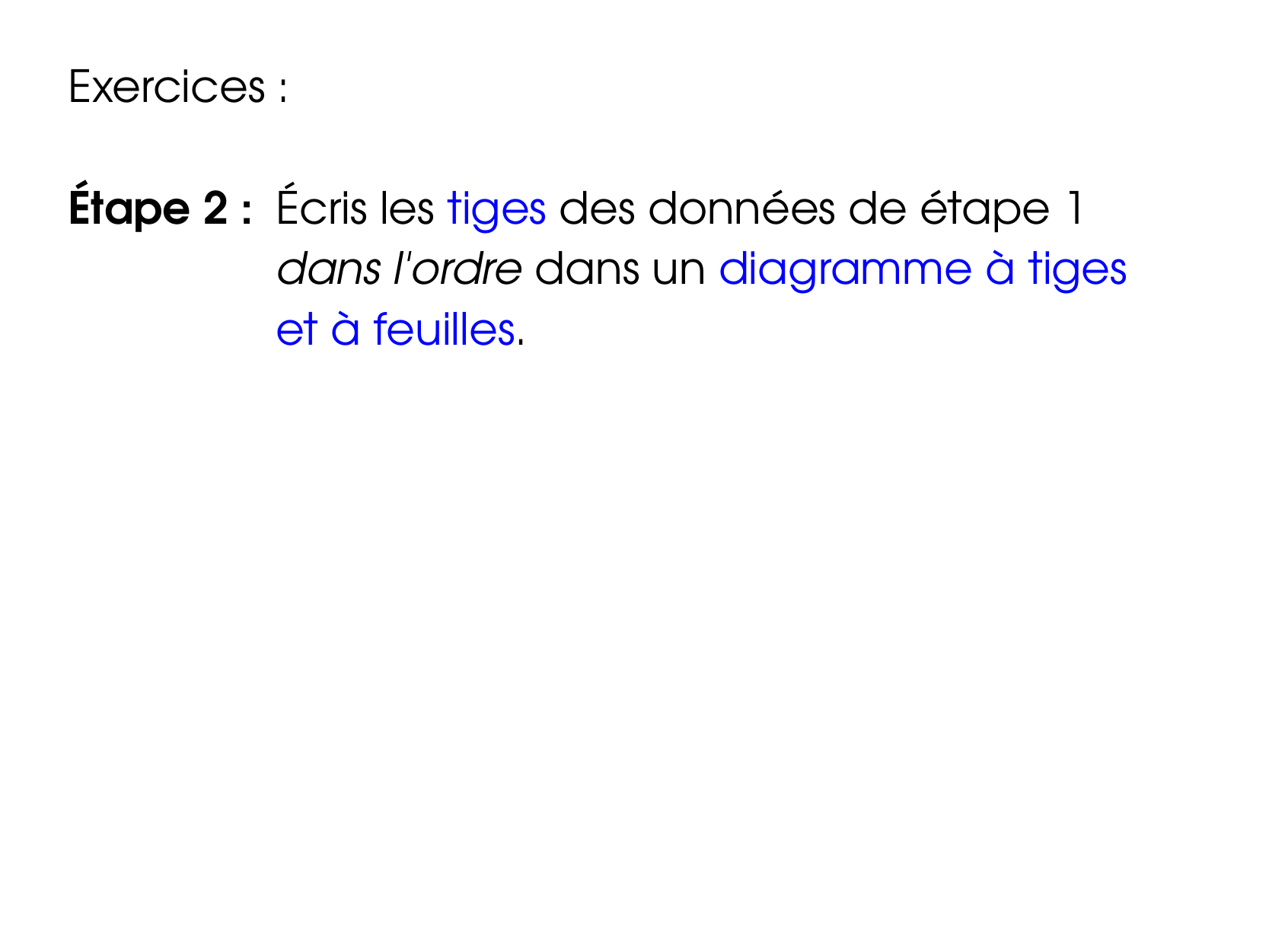

Exercices :
Étape 2 :
Écris les tiges des données de étape 1 dans l'ordre dans un diagramme à tiges et à feuilles.